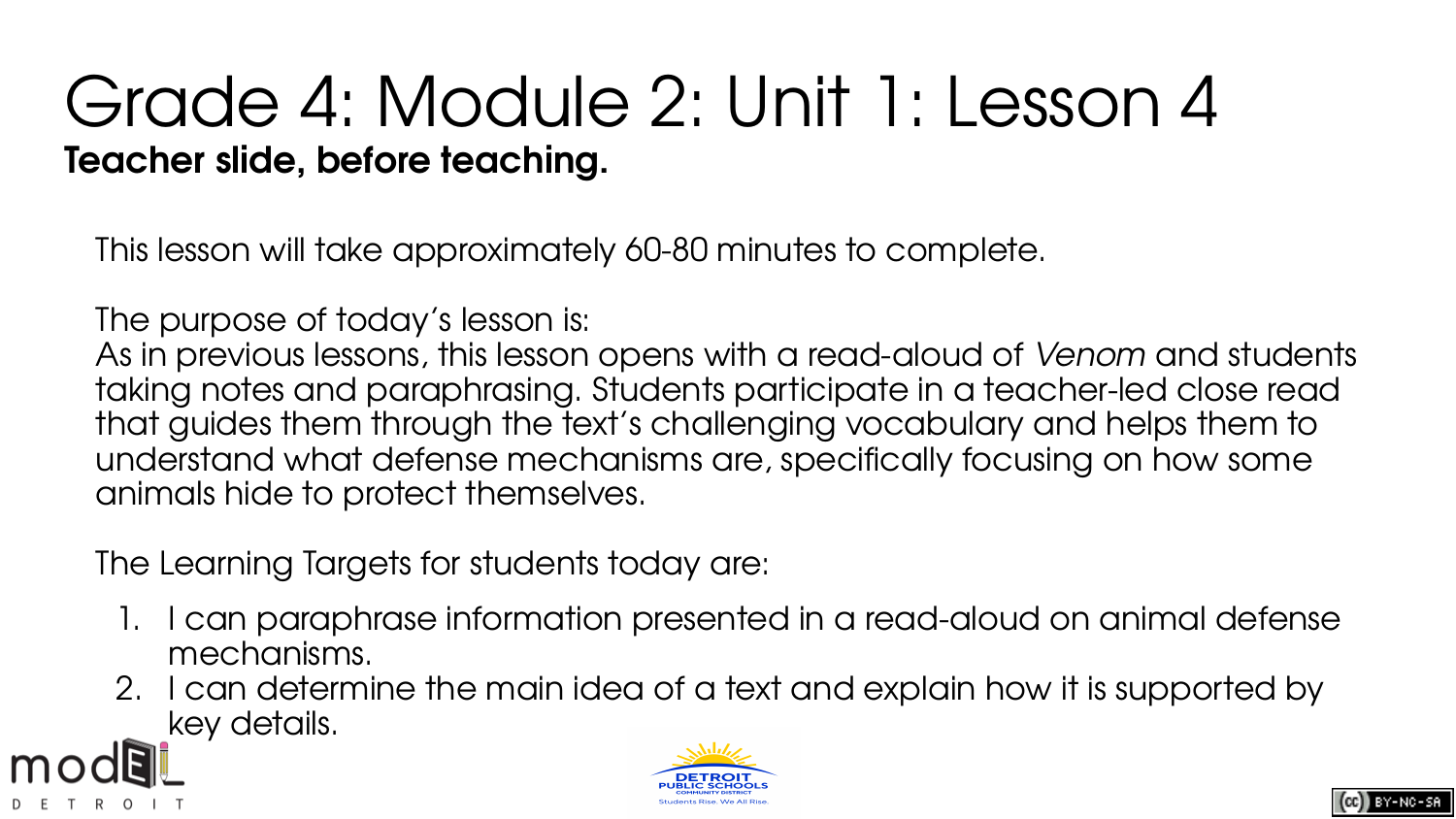

# Grade 4: Module 2: Unit 1: Lesson 4
Teacher slide, before teaching.
This lesson will take approximately 60-80 minutes to complete.

The purpose of today’s lesson is:
As in previous lessons, this lesson opens with a read-aloud of Venom and students taking notes and paraphrasing. Students participate in a teacher-led close read that guides them through the text’s challenging vocabulary and helps them to understand what defense mechanisms are, specifically focusing on how some animals hide to protect themselves.

The Learning Targets for students today are:
I can paraphrase information presented in a read-aloud on animal defense mechanisms.
I can determine the main idea of a text and explain how it is supported by key details.